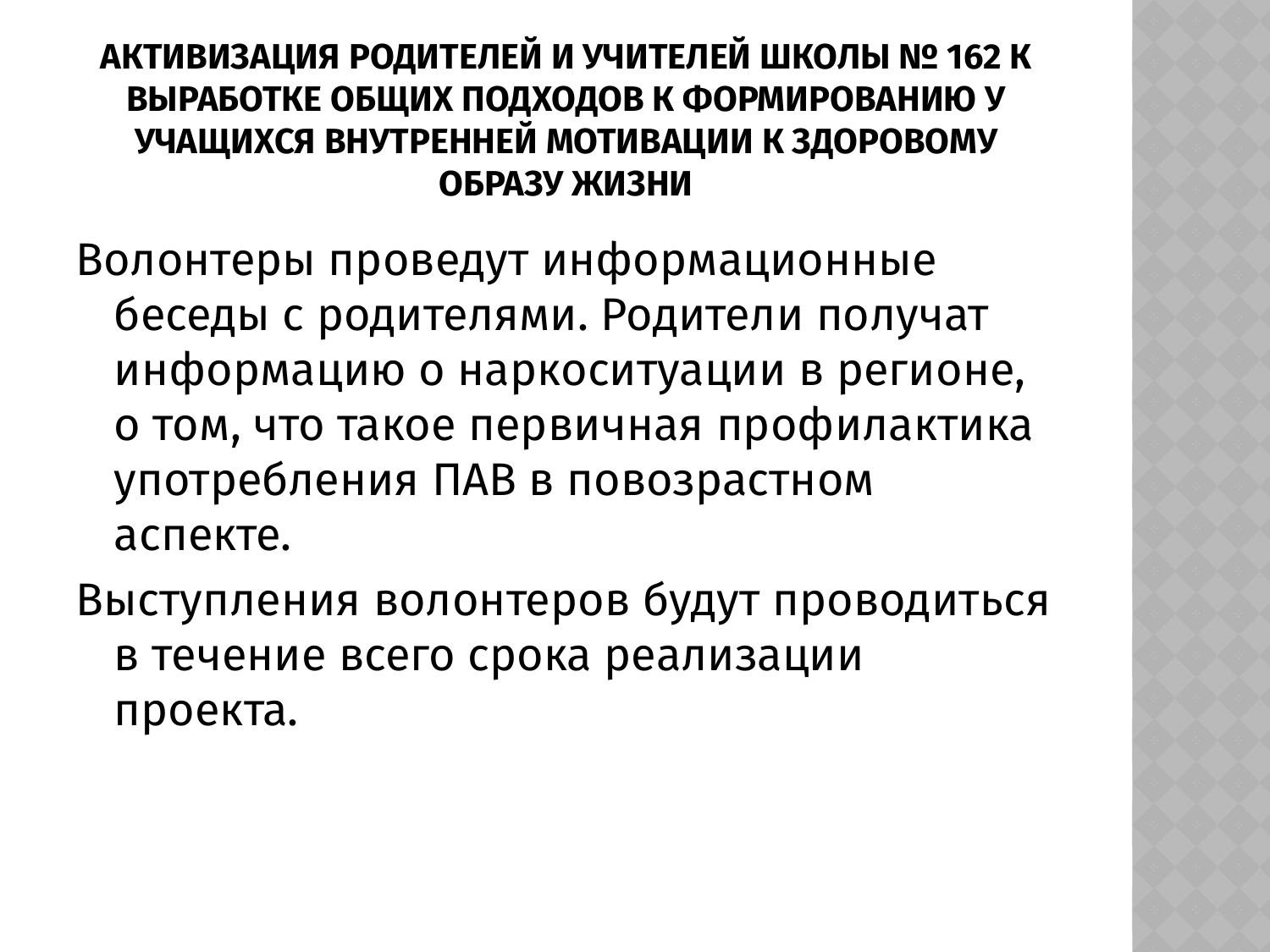

# Активизация родителей и учителей школы № 162 к выработке общих подходов к формированию у учащихся внутренней мотивации к здоровому образу жизни
Волонтеры проведут информационные беседы с родителями. Родители получат информацию о наркоситуации в регионе, о том, что такое первичная профилактика употребления ПАВ в повозрастном аспекте.
Выступления волонтеров будут проводиться в течение всего срока реализации проекта.